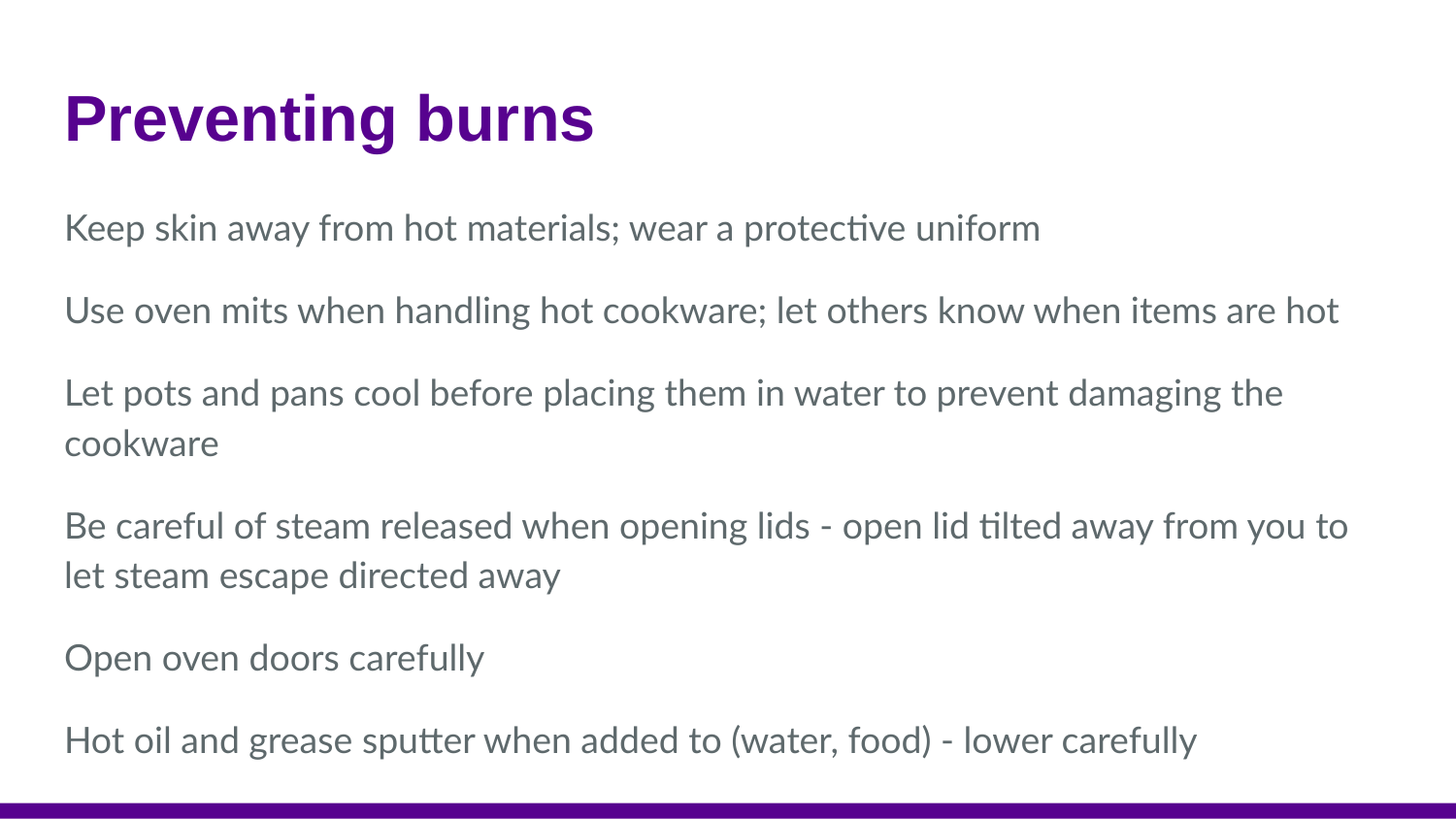

# Preventing burns
Keep skin away from hot materials; wear a protective uniform
Use oven mits when handling hot cookware; let others know when items are hot
Let pots and pans cool before placing them in water to prevent damaging the cookware
Be careful of steam released when opening lids - open lid tilted away from you to let steam escape directed away
Open oven doors carefully
Hot oil and grease sputter when added to (water, food) - lower carefully